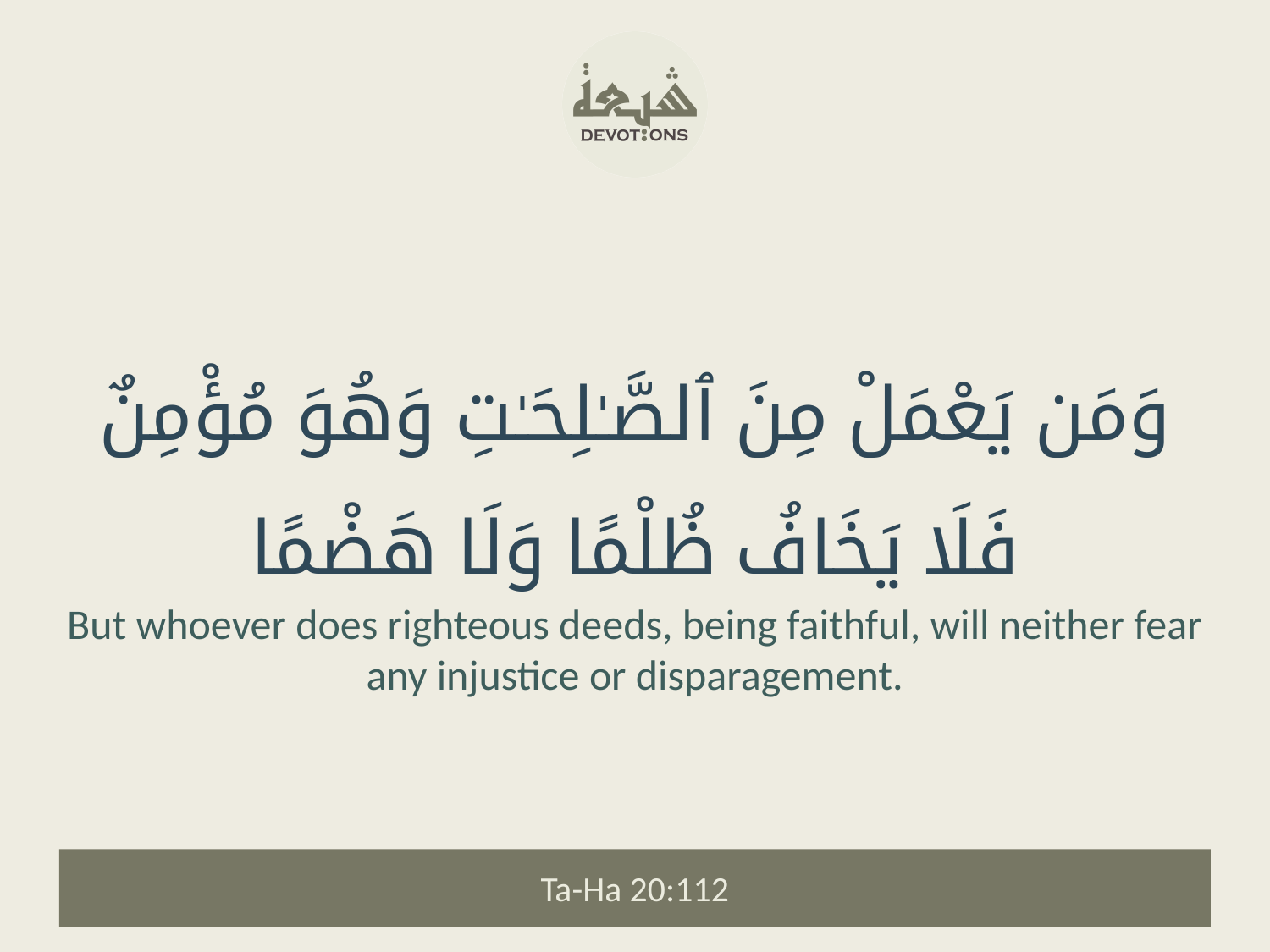

وَمَن يَعْمَلْ مِنَ ٱلصَّـٰلِحَـٰتِ وَهُوَ مُؤْمِنٌ فَلَا يَخَافُ ظُلْمًا وَلَا هَضْمًا
But whoever does righteous deeds, being faithful, will neither fear any injustice or disparagement.
Ta-Ha 20:112